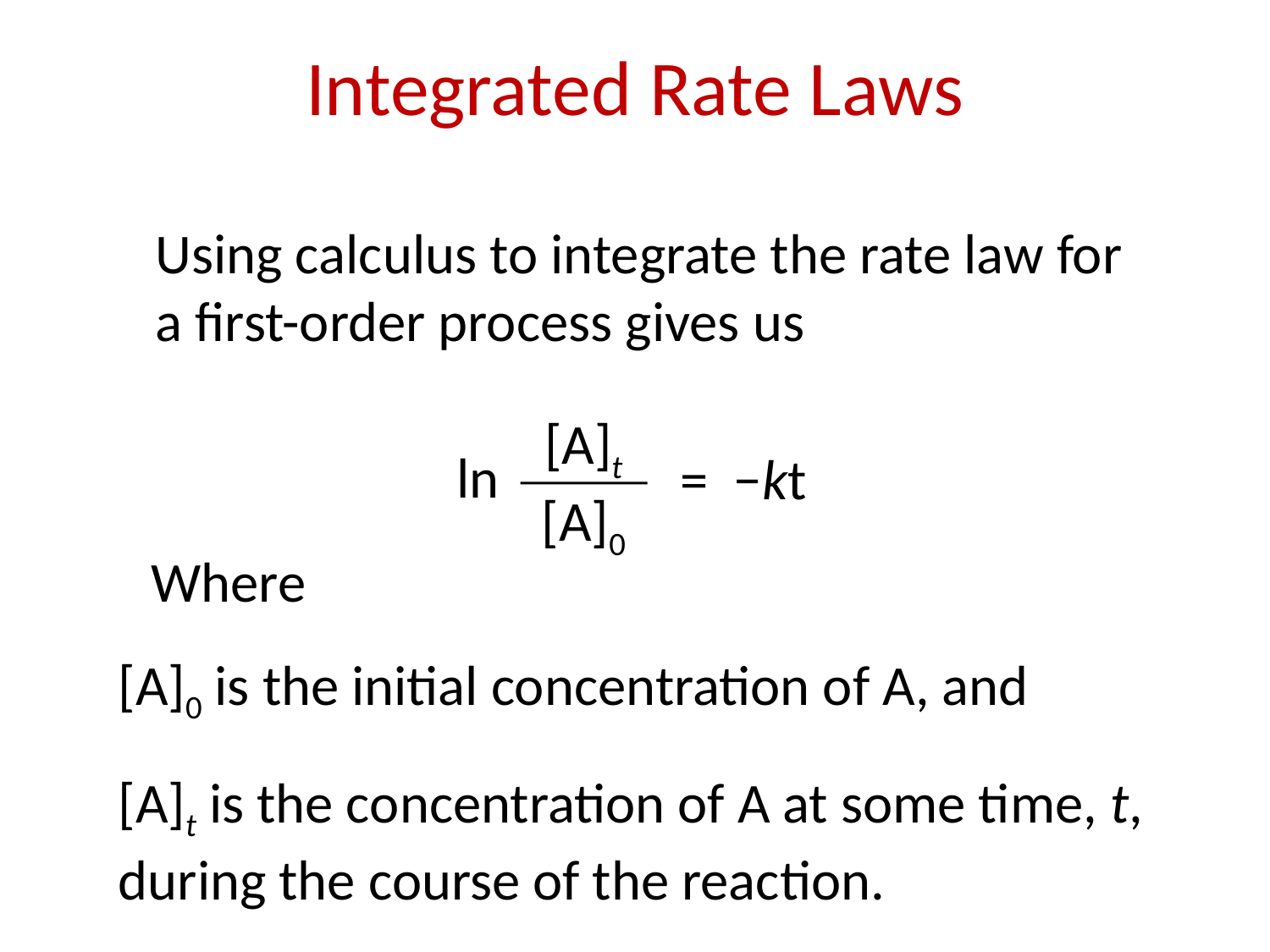

Integrated Rate Laws
	Using calculus to integrate the rate law for a first-order process gives us
[A]t
[A]0

ln
=  −kt
Where
[A]0 is the initial concentration of A, and

[A]t is the concentration of A at some time, t, during the course of the reaction.